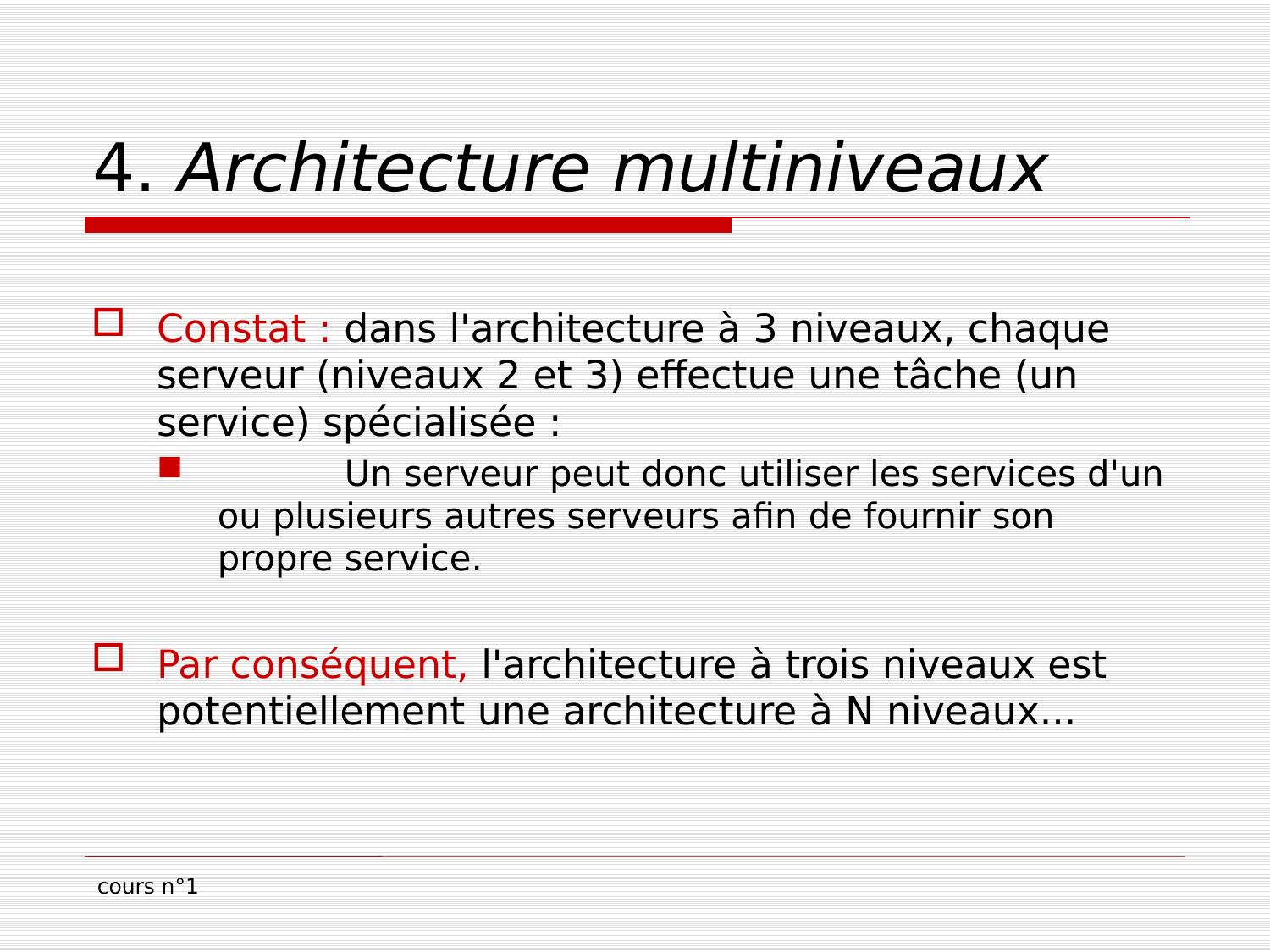

# 4. Architecture multiniveaux

Constat : dans l'architecture à 3 niveaux, chaque serveur (niveaux 2 et 3) effectue une tâche (un service) spécialisée :
	Un serveur peut donc utiliser les services d'un ou plusieurs autres serveurs afin de fournir son propre service.

Par conséquent, l'architecture à trois niveaux est potentiellement une architecture à N niveaux...
cours n°1